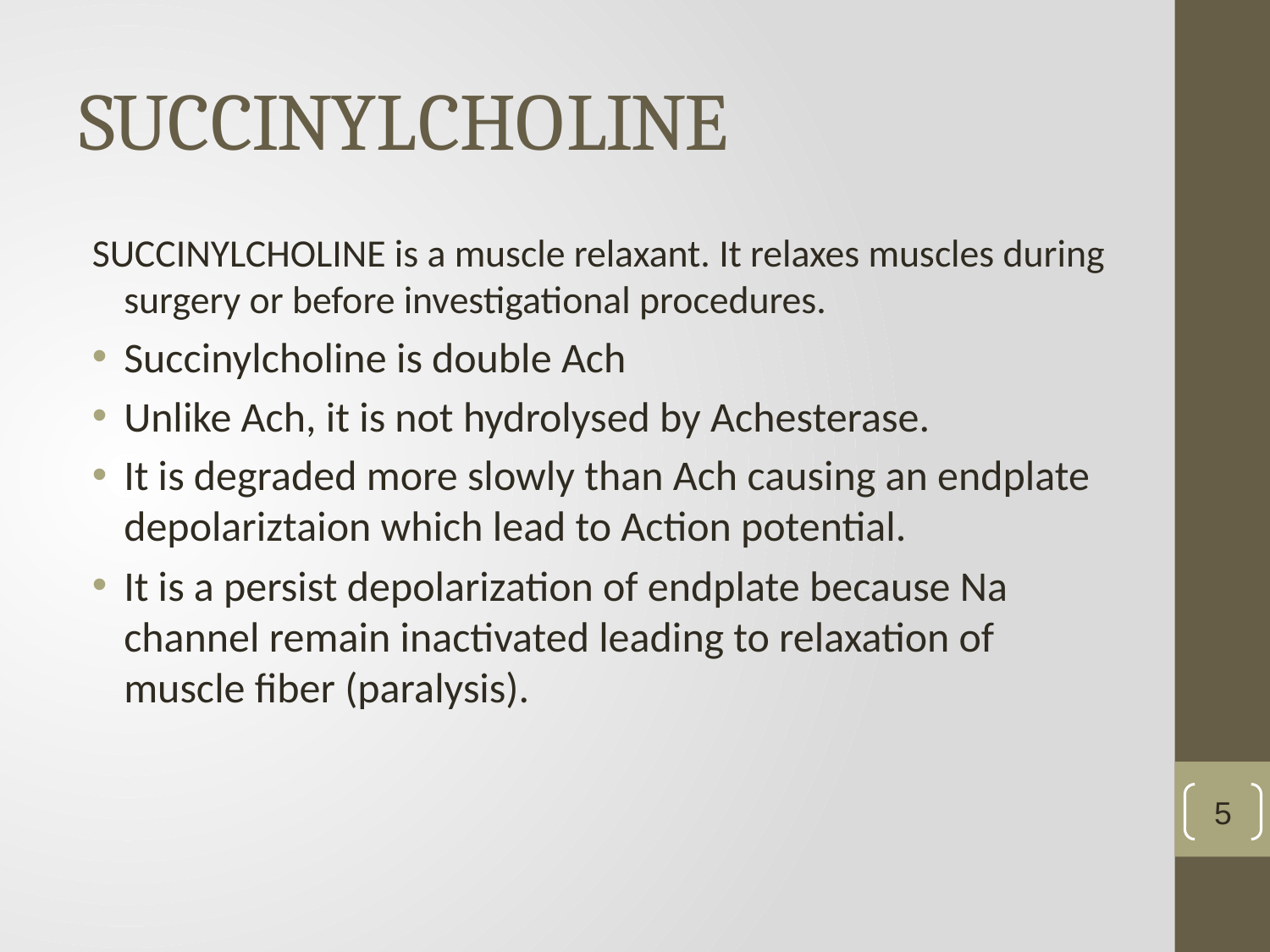

# SUCCINYLCHOLINE
SUCCINYLCHOLINE is a muscle relaxant. It relaxes muscles during surgery or before investigational procedures.
Succinylcholine is double Ach
Unlike Ach, it is not hydrolysed by Achesterase.
It is degraded more slowly than Ach causing an endplate depolariztaion which lead to Action potential.
It is a persist depolarization of endplate because Na channel remain inactivated leading to relaxation of muscle fiber (paralysis).

5